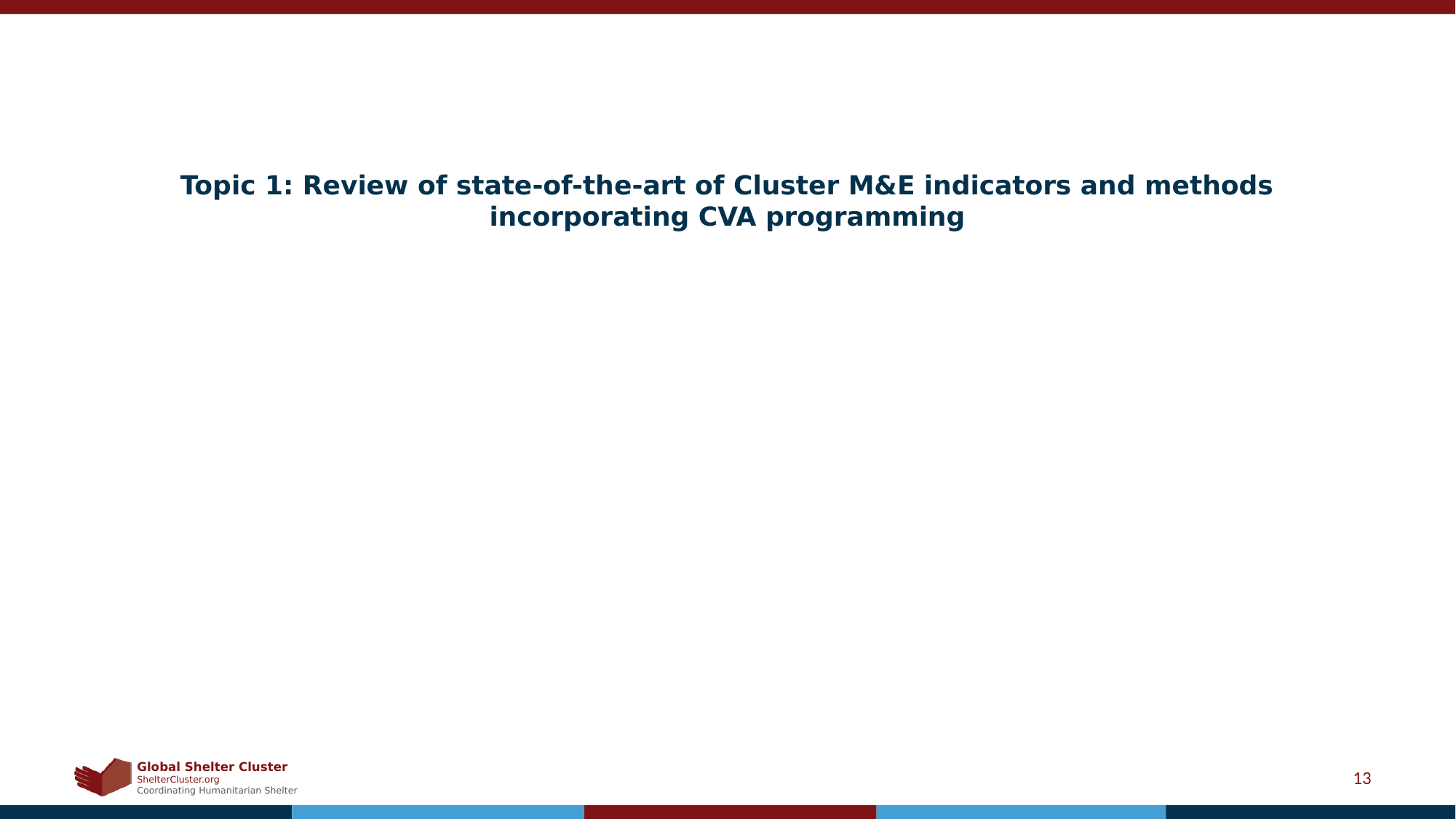

# Topic 1: Review of state-of-the-art of Cluster M&E indicators and methods incorporating CVA programming
13